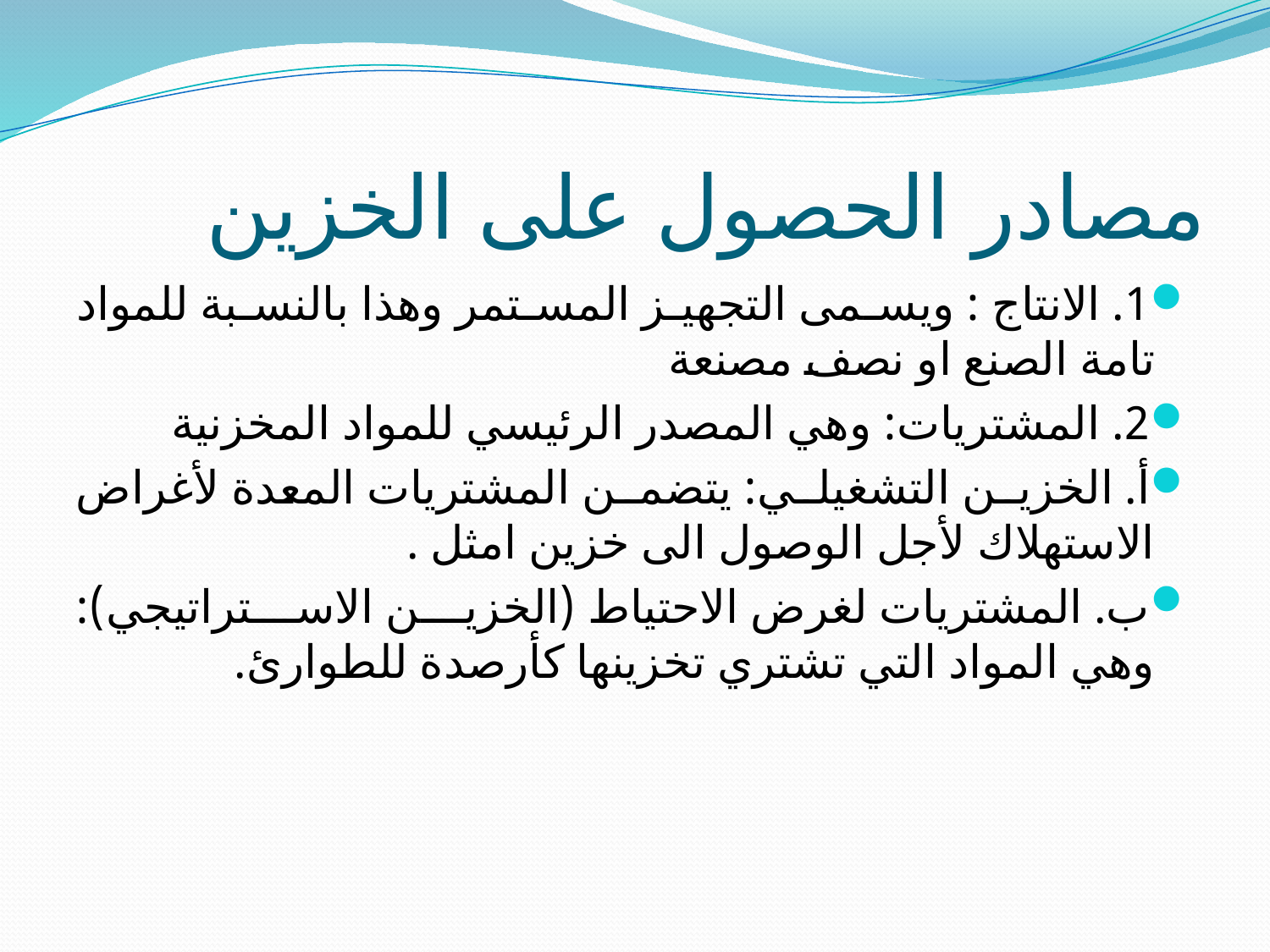

# مصادر الحصول على الخزين
1. الانتاج : ويسمى التجهيز المستمر وهذا بالنسبة للمواد تامة الصنع او نصف مصنعة
2. المشتريات: وهي المصدر الرئيسي للمواد المخزنية
أ. الخزين التشغيلي: يتضمن المشتريات المعدة لأغراض الاستهلاك لأجل الوصول الى خزين امثل .
ب. المشتريات لغرض الاحتياط (الخزين الاستراتيجي): وهي المواد التي تشتري تخزينها كأرصدة للطوارئ.